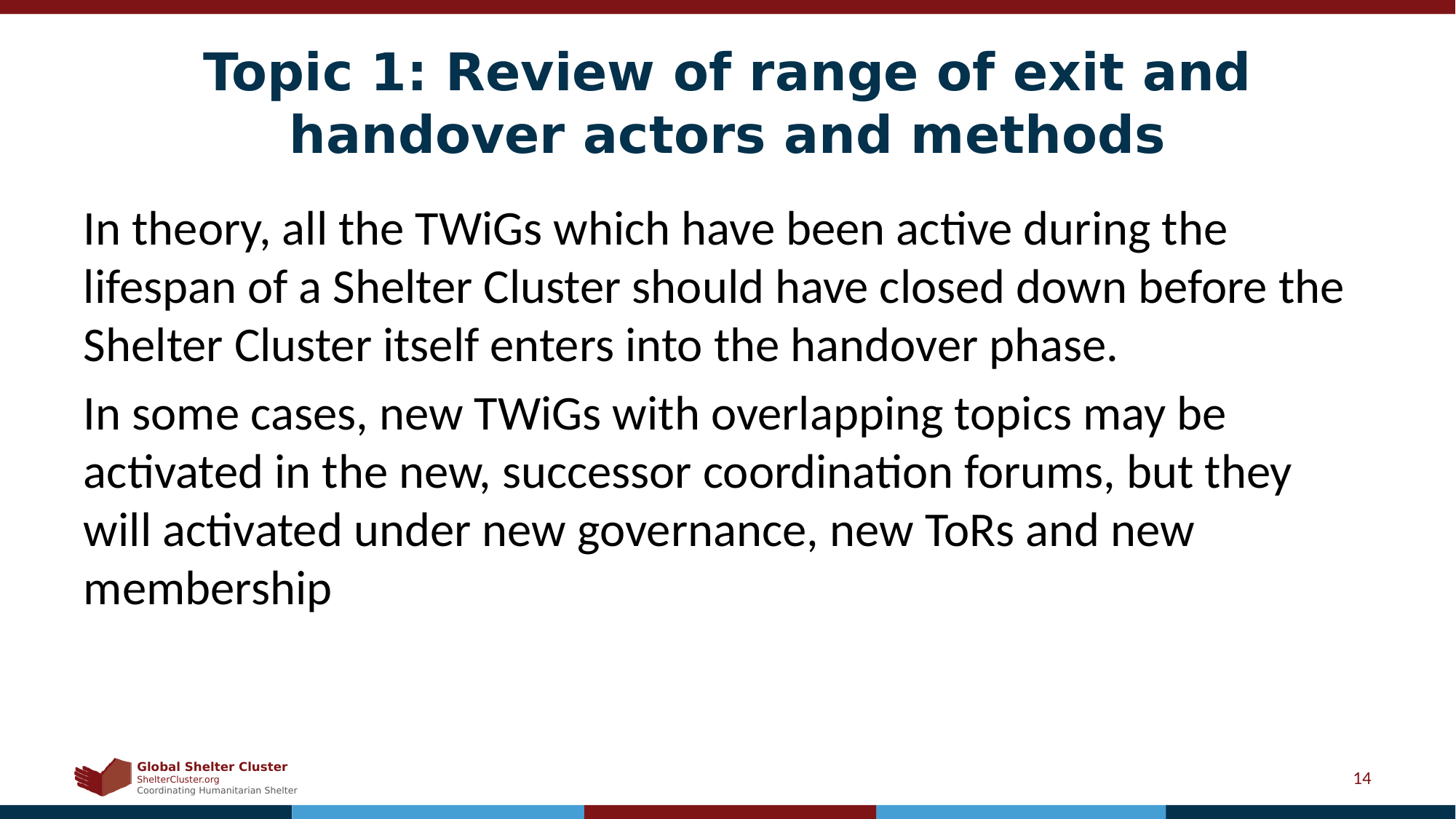

# Topic 1: Review of range of exit and handover actors and methods
In theory, all the TWiGs which have been active during the lifespan of a Shelter Cluster should have closed down before the Shelter Cluster itself enters into the handover phase.
In some cases, new TWiGs with overlapping topics may be activated in the new, successor coordination forums, but they will activated under new governance, new ToRs and new membership

14